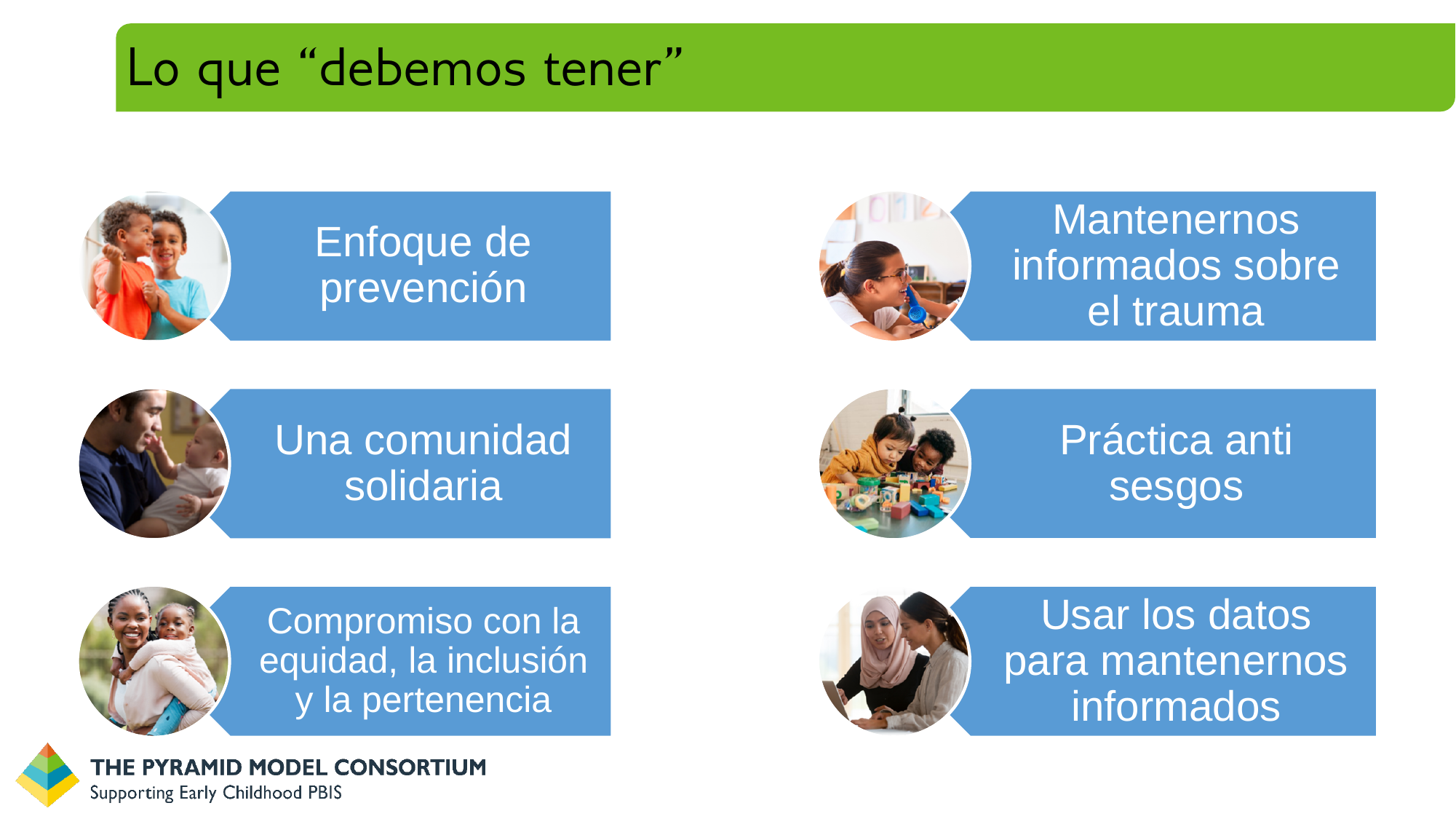

# Lo que “debemos tener”

Enfoque de prevención

Una comunidad solidaria

Compromiso con la equidad, la inclusión y la pertenencia

Mantenernos informados sobre el trauma

Práctica anti sesgos

Usar los datos para mantenernos informados